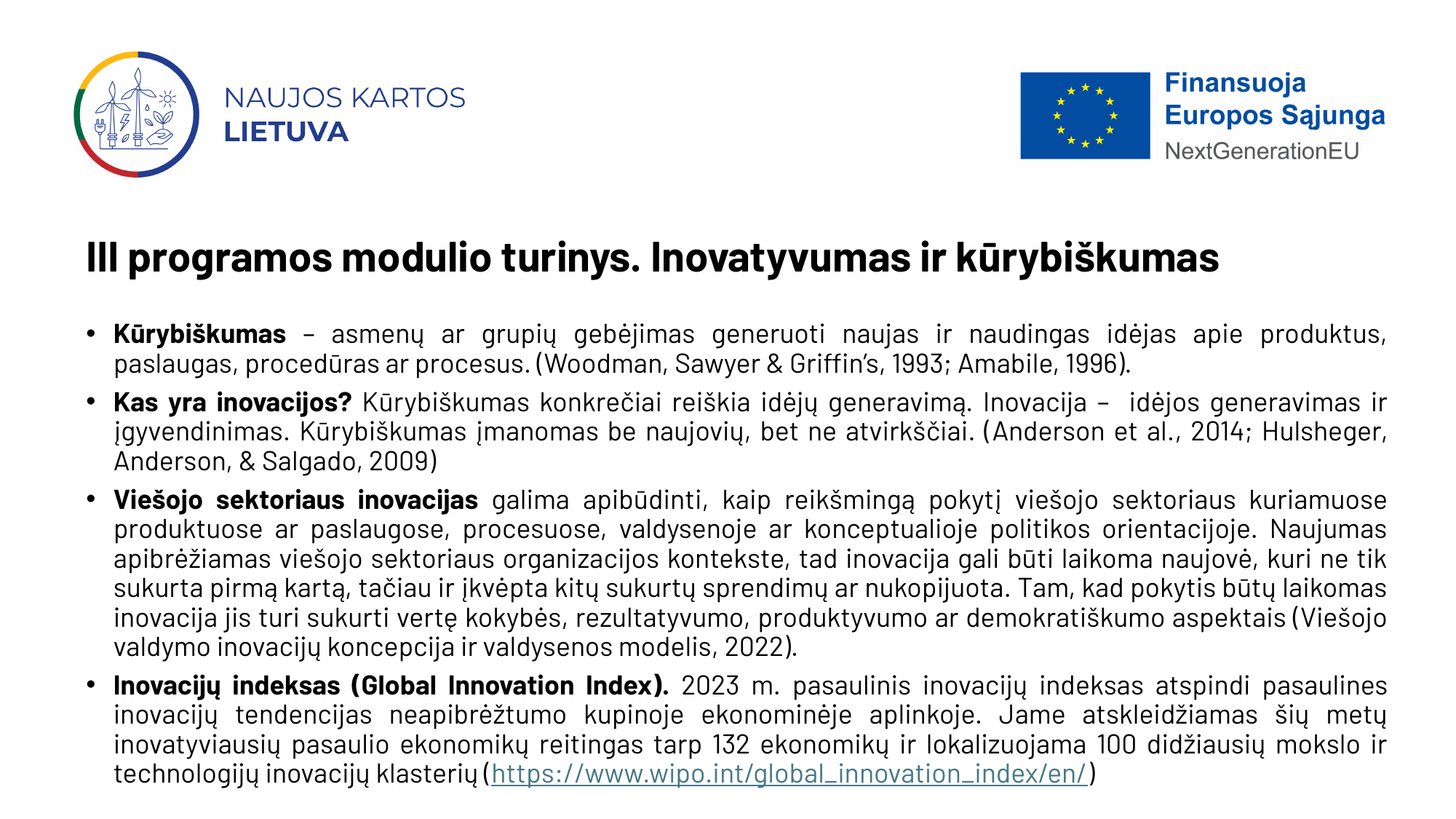

# III programos modulio turinys. Inovatyvumas ir kūrybiškumas
Kūrybiškumas – asmenų ar grupių gebėjimas generuoti naujas ir naudingas idėjas apie produktus, paslaugas, procedūras ar procesus. (Woodman, Sawyer & Griffin’s, 1993; Amabile, 1996).
Kas yra inovacijos? Kūrybiškumas konkrečiai reiškia idėjų generavimą. Inovacija –  idėjos generavimas ir įgyvendinimas. Kūrybiškumas įmanomas be naujovių, bet ne atvirkščiai. (Anderson et al., 2014; Hulsheger, Anderson, & Salgado, 2009)
Viešojo sektoriaus inovacijas galima apibūdinti, kaip reikšmingą pokytį viešojo sektoriaus kuriamuose produktuose ar paslaugose, procesuose, valdysenoje ar konceptualioje politikos orientacijoje. Naujumas apibrėžiamas viešojo sektoriaus organizacijos kontekste, tad inovacija gali būti laikoma naujovė, kuri ne tik sukurta pirmą kartą, tačiau ir įkvėpta kitų sukurtų sprendimų ar nukopijuota. Tam, kad pokytis būtų laikomas inovacija jis turi sukurti vertę kokybės, rezultatyvumo, produktyvumo ar demokratiškumo aspektais (Viešojo valdymo inovacijų koncepcija ir valdysenos modelis, 2022).
Inovacijų indeksas (Global Innovation Index). 2023 m. pasaulinis inovacijų indeksas atspindi pasaulines inovacijų tendencijas neapibrėžtumo kupinoje ekonominėje aplinkoje. Jame atskleidžiamas šių metų inovatyviausių pasaulio ekonomikų reitingas tarp 132 ekonomikų ir lokalizuojama 100 didžiausių mokslo ir technologijų inovacijų klasterių (https://www.wipo.int/global_innovation_index/en/)